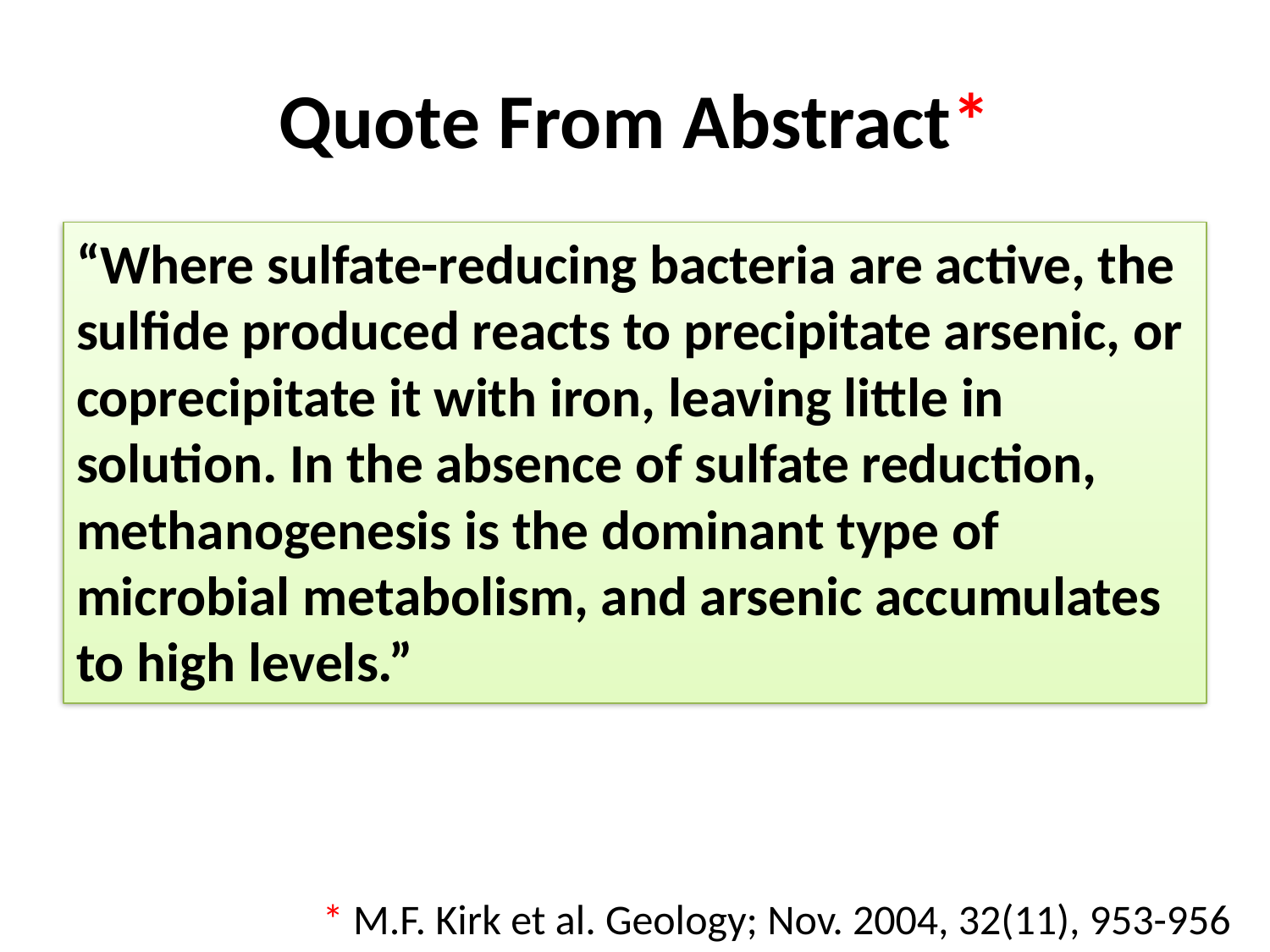

# Quote From Abstract*
“Where sulfate-reducing bacteria are active, the sulfide produced reacts to precipitate arsenic, or coprecipitate it with iron, leaving little in solution. In the absence of sulfate reduction, methanogenesis is the dominant type of microbial metabolism, and arsenic accumulates to high levels.”

* M.F. Kirk et al. Geology; Nov. 2004, 32(11), 953-956